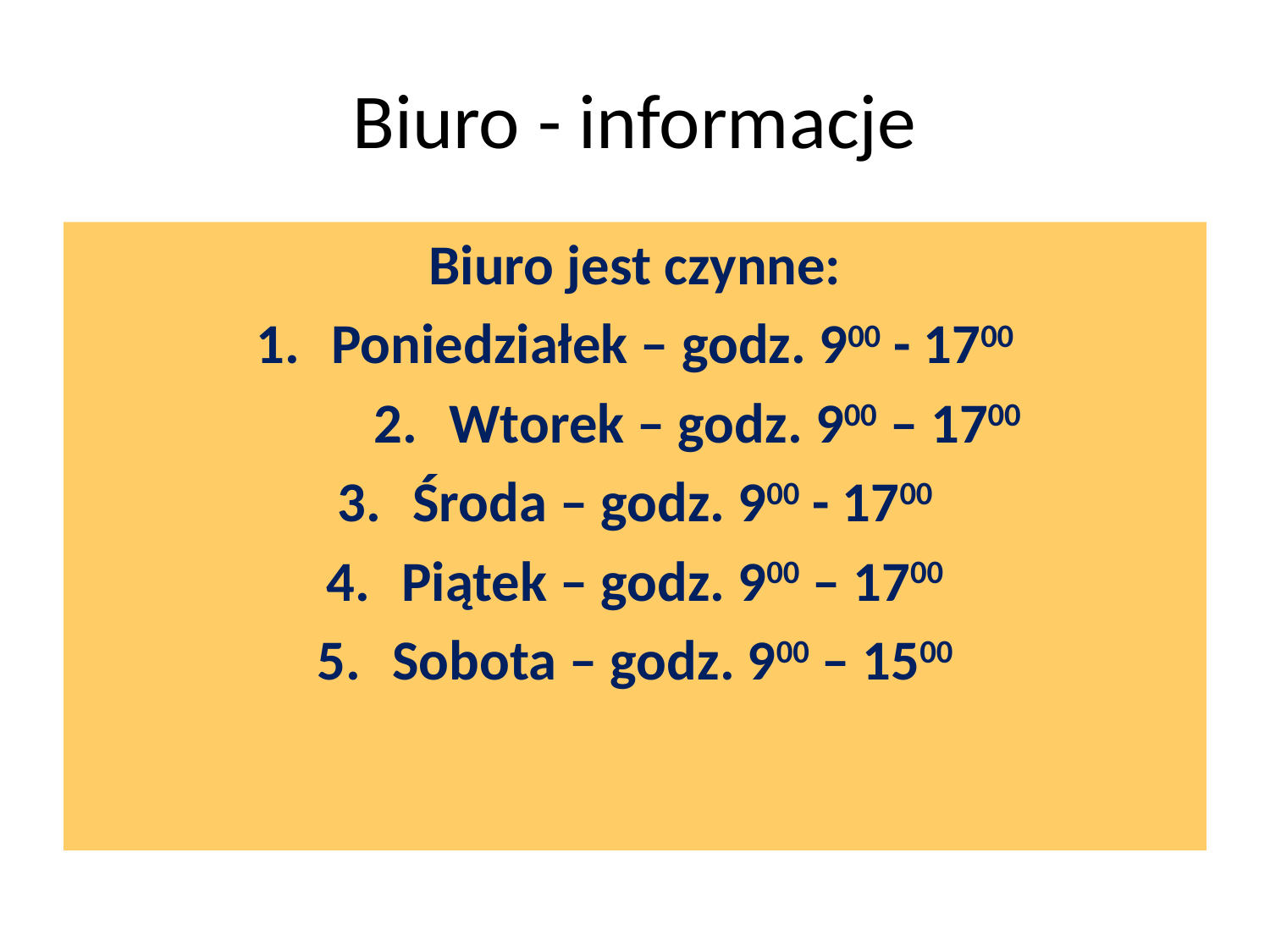

# Biuro - informacje
Biuro jest czynne:
Poniedziałek – godz. 900 - 1700
Wtorek – godz. 900 – 1700
Środa – godz. 900 - 1700
Piątek – godz. 900 – 1700
Sobota – godz. 900 – 1500